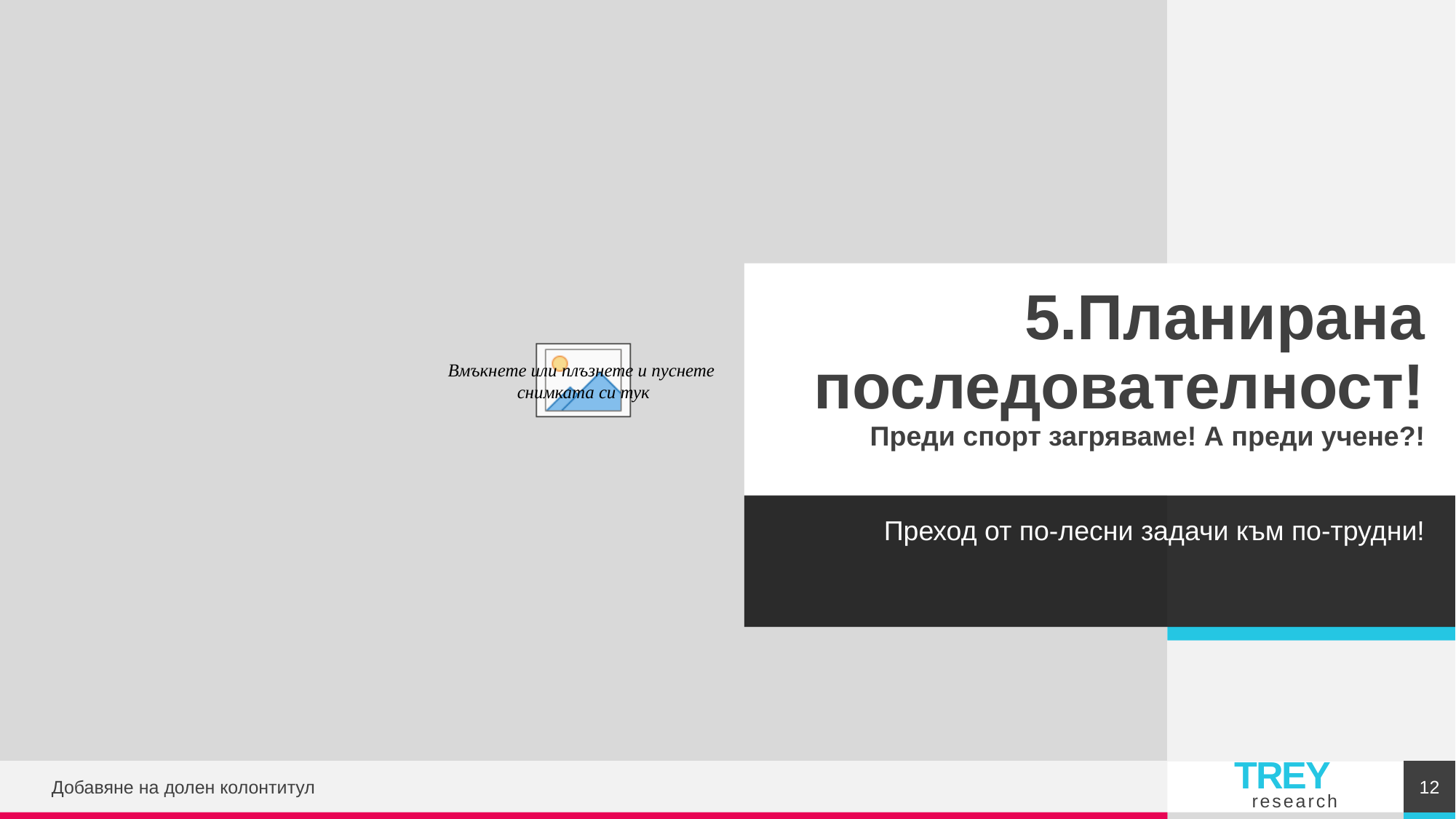

# 5.Планирана последователност! Преди спорт загряваме! А преди учене?!
Преход от по-лесни задачи към по-трудни!
12
Добавяне на долен колонтитул